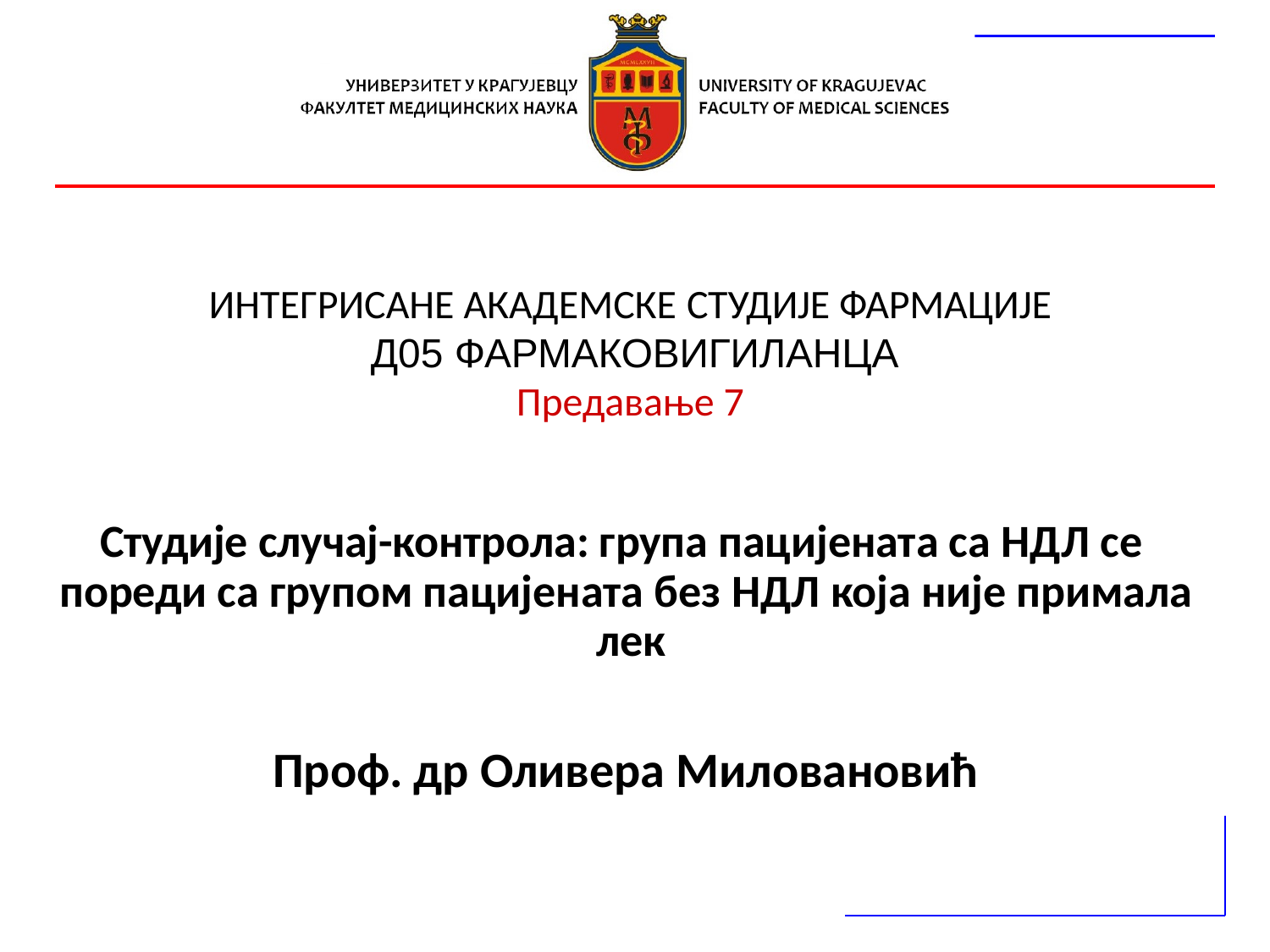

ИНТЕГРИСАНЕ АКАДЕМСКЕ СТУДИЈЕ ФАРМАЦИЈЕ
Д05 ФАРМАКОВИГИЛАНЦА
Предавање 7

Студије случај-контрола: група пацијената са НДЛ се  пореди са групом пацијената без НДЛ која није примала  лек

Проф. др Оливера Миловановић